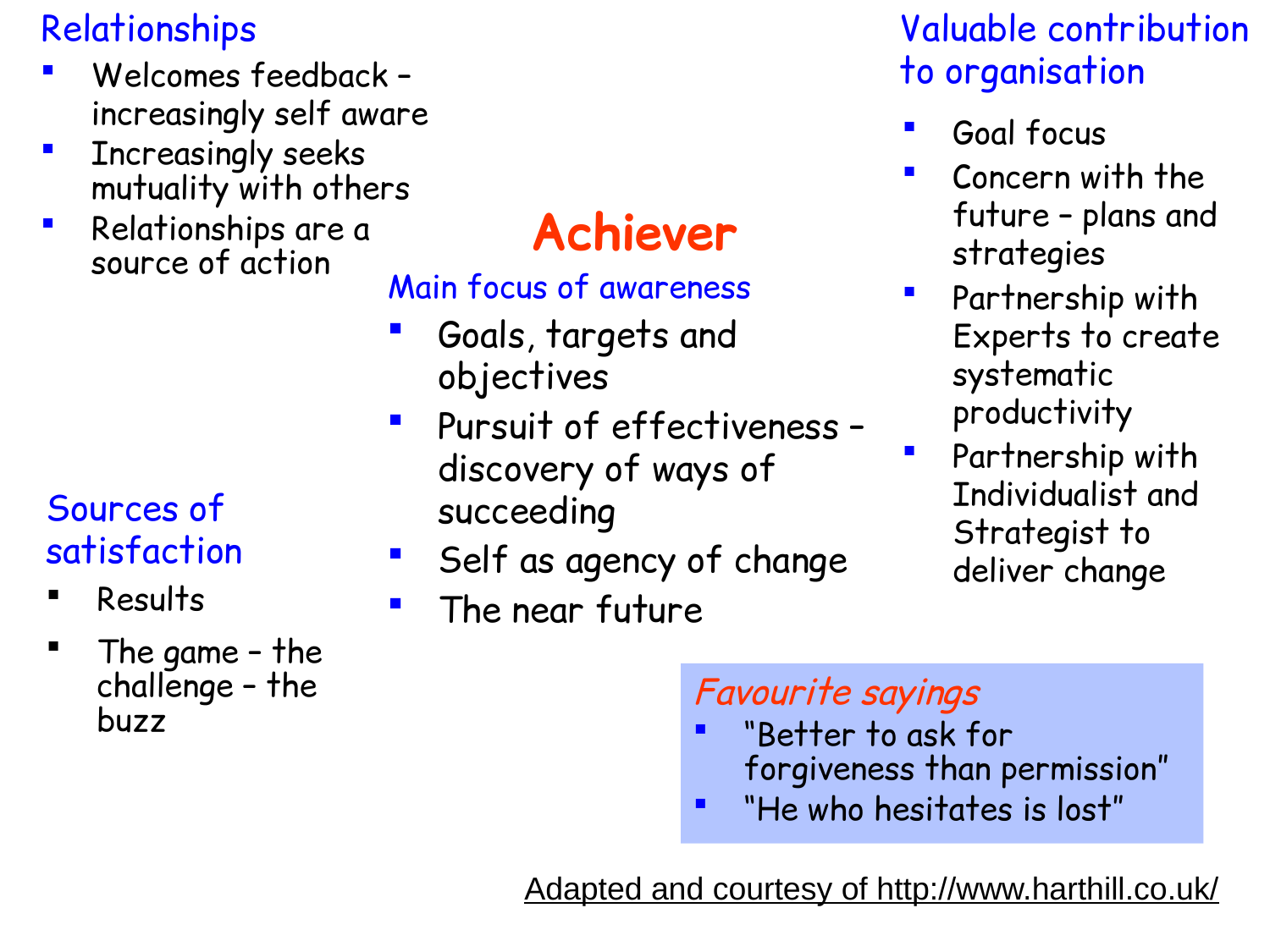

Relationships
Welcomes feedback – increasingly self aware
Increasingly seeks mutuality with others
Relationships are a source of action
Valuable contribution to organisation
Goal focus
Concern with the future – plans and strategies
Partnership with Experts to create systematic productivity
Partnership with Individualist and Strategist to deliver change

Achiever
Main focus of awareness
Goals, targets and objectives
Pursuit of effectiveness – discovery of ways of succeeding
Self as agency of change
The near future
Sources of satisfaction
Results
The game – the challenge – the buzz
Favourite sayings
“Better to ask for forgiveness than permission”
“He who hesitates is lost”
Adapted and courtesy of http://www.harthill.co.uk/